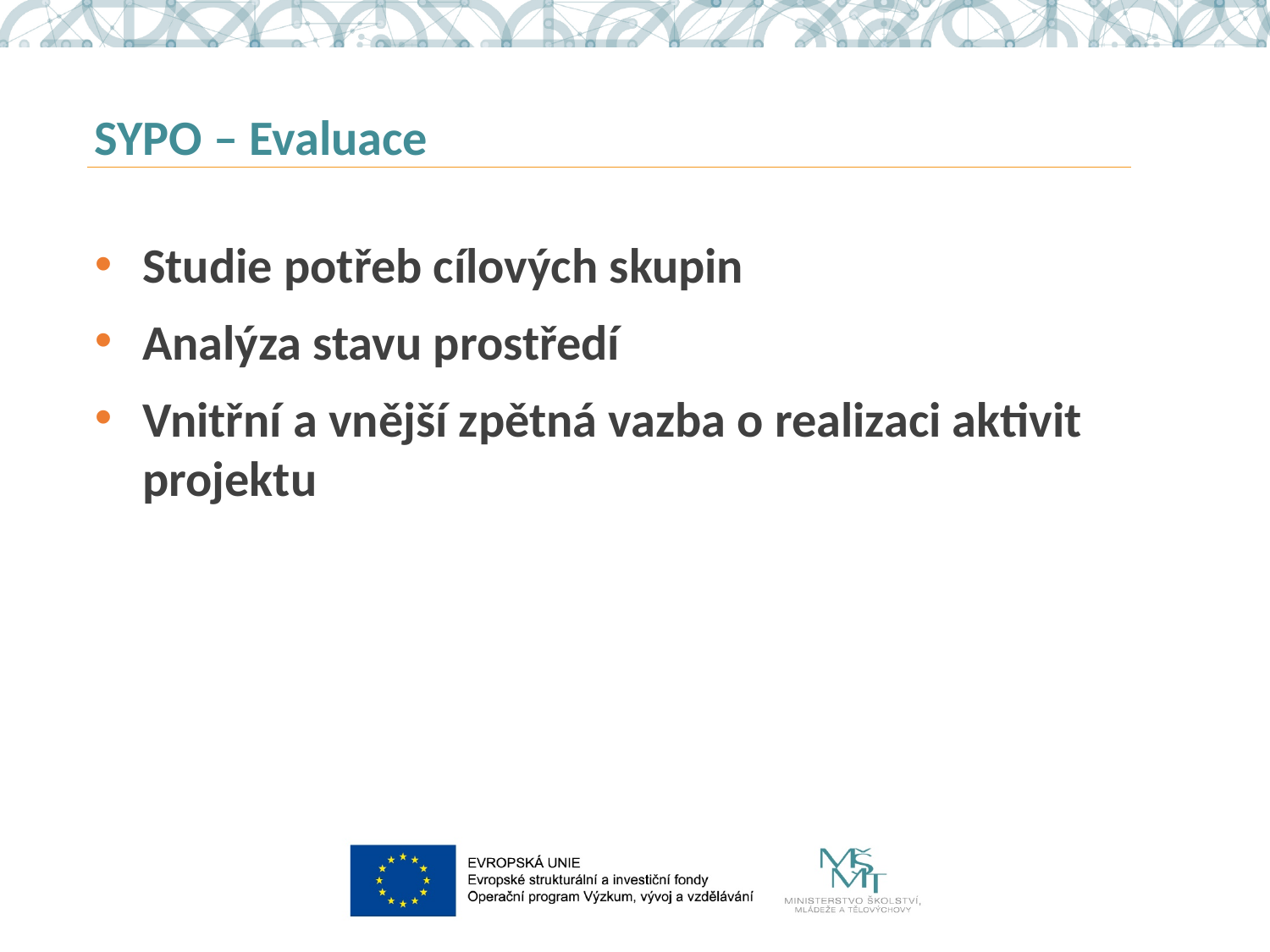

# SYPO – Evaluace

Studie potřeb cílových skupin
Analýza stavu prostředí
Vnitřní a vnější zpětná vazba o realizaci aktivit projektu